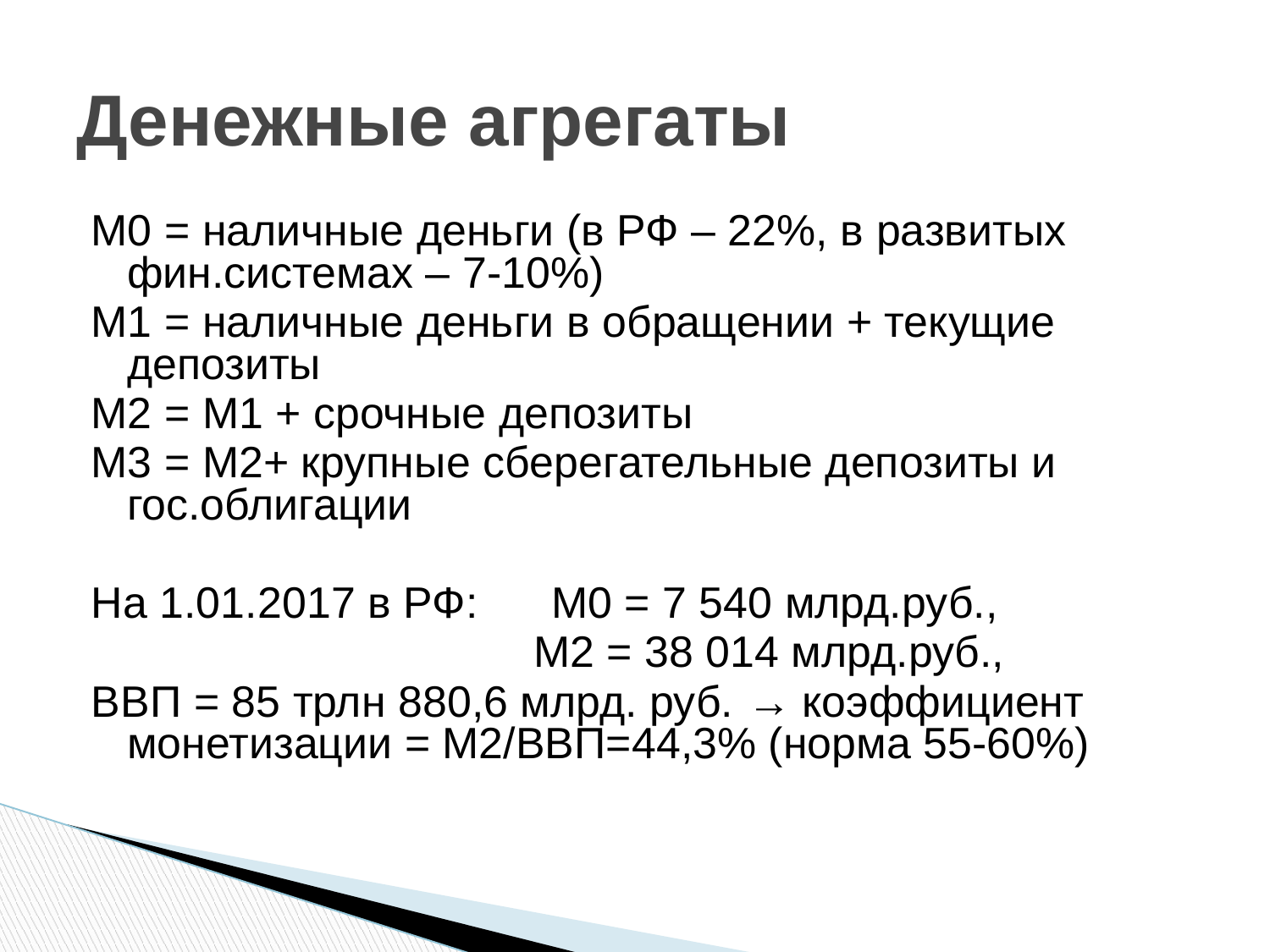

# Денежные агрегаты
М0 = наличные деньги (в РФ – 22%, в развитых фин.системах – 7-10%)
М1 = наличные деньги в обращении + текущие депозиты
М2 = М1 + срочные депозиты
М3 = М2+ крупные сберегательные депозиты и гос.облигации

На 1.01.2017 в РФ:      М0 = 7 540 млрд.руб.,
                                    М2 = 38 014 млрд.руб.,
ВВП = 85 трлн 880,6 млрд. руб. → коэффициент монетизации = М2/ВВП=44,3% (норма 55-60%)